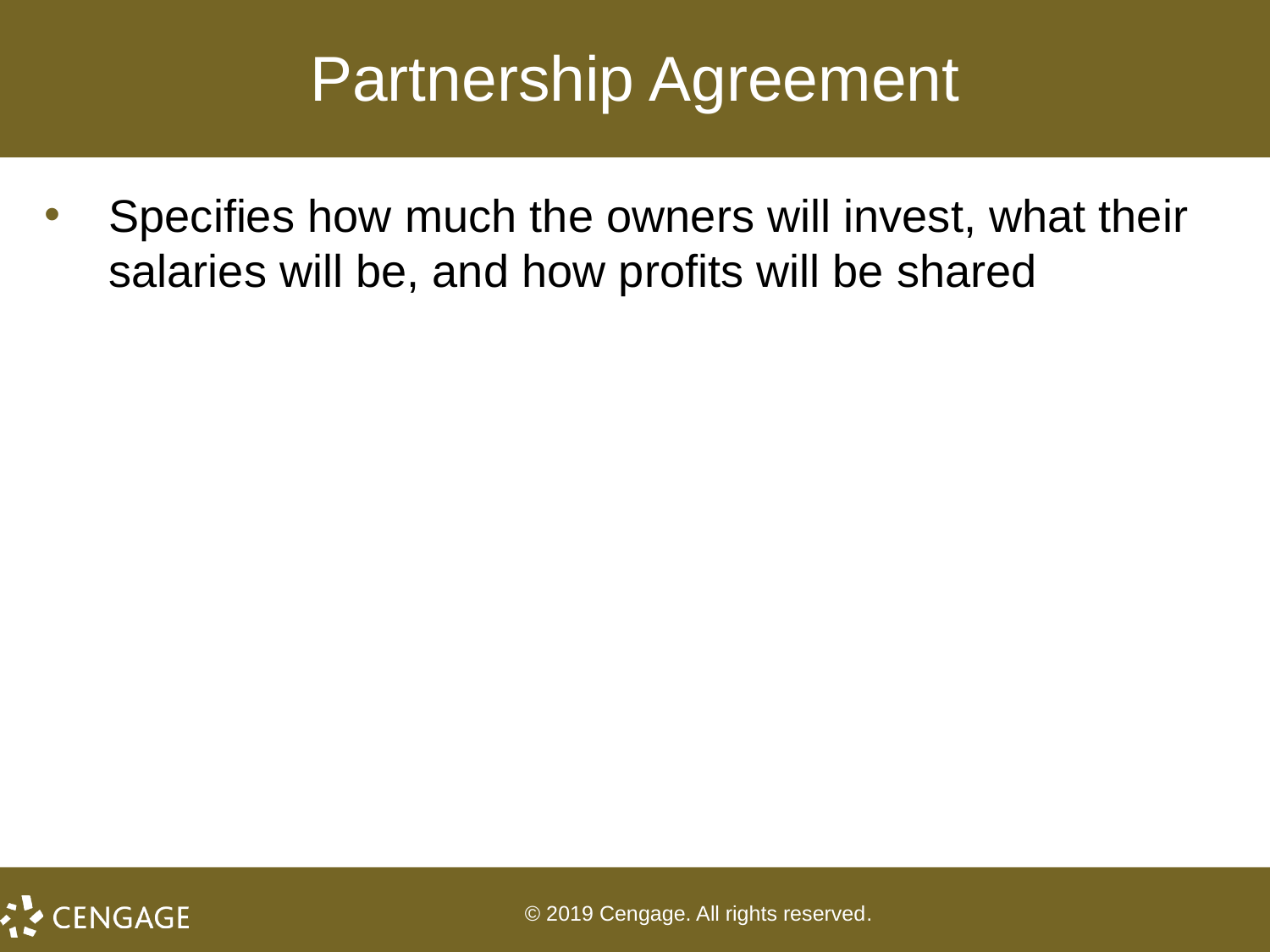

# Partnership Agreement
Specifies how much the owners will invest, what their salaries will be, and how profits will be shared